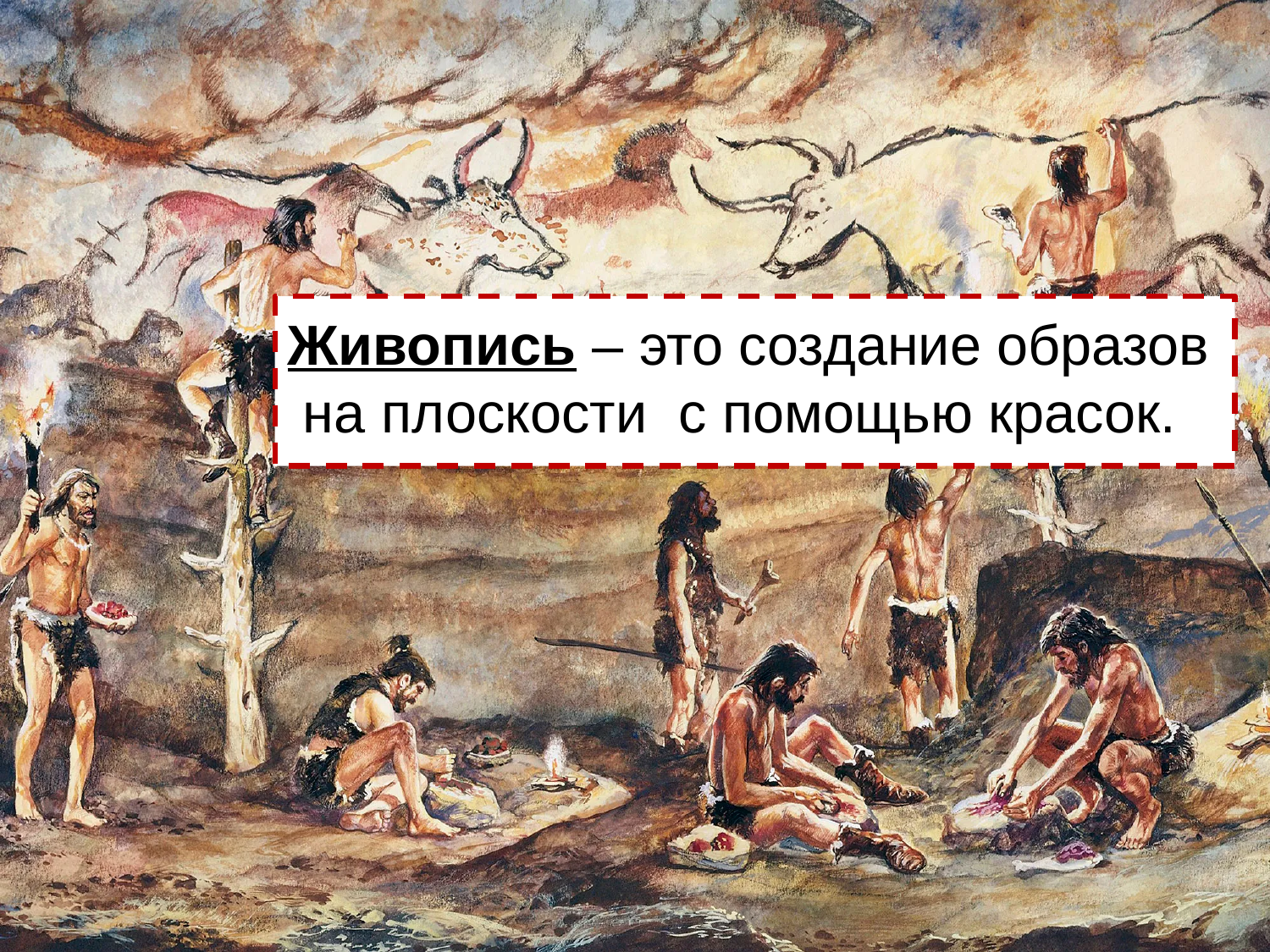

Живопись – это создание образов  на плоскости  с помощью красок.